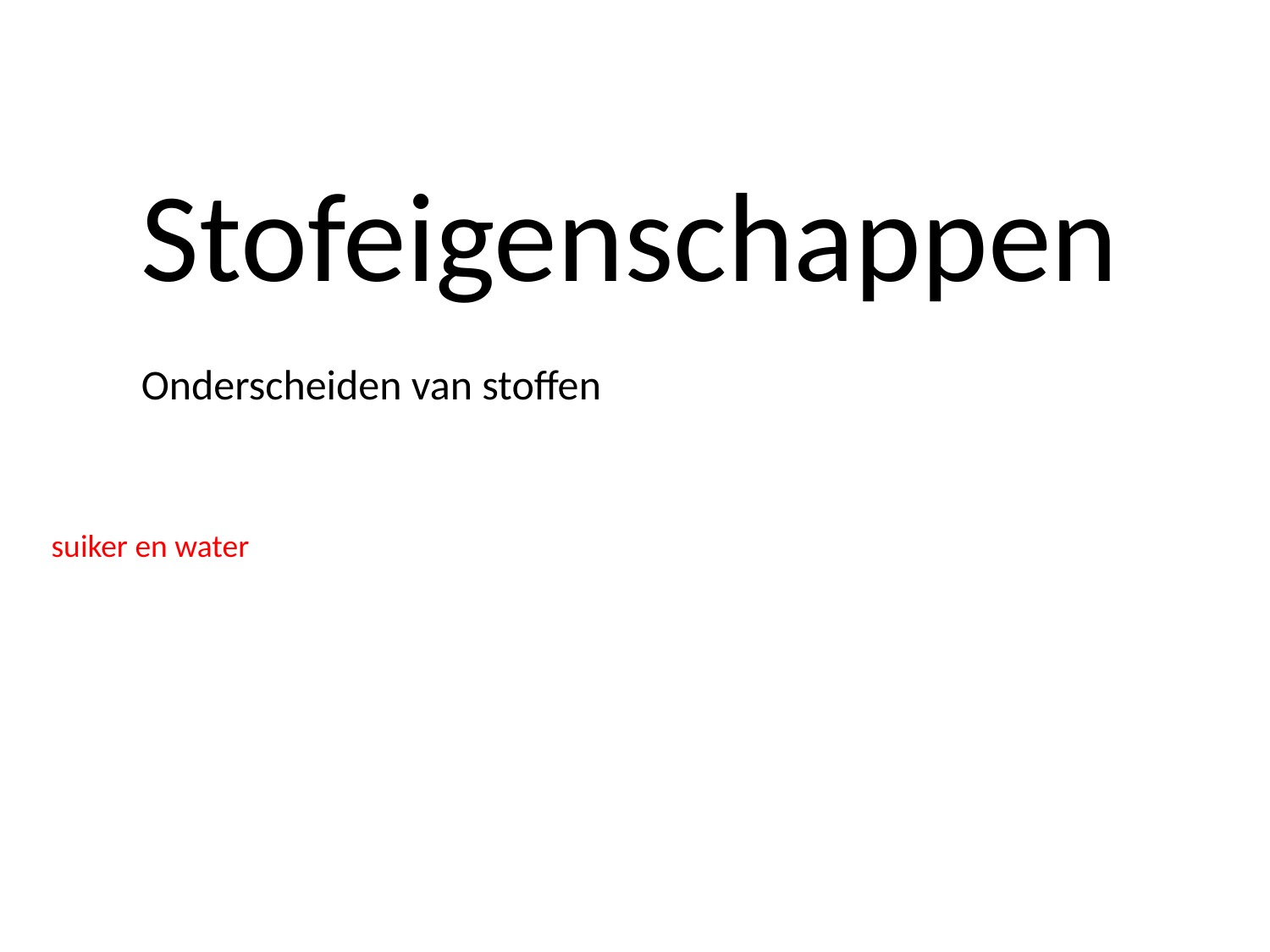

Stofeigenschappen

Onderscheiden van stoffen
suiker en water